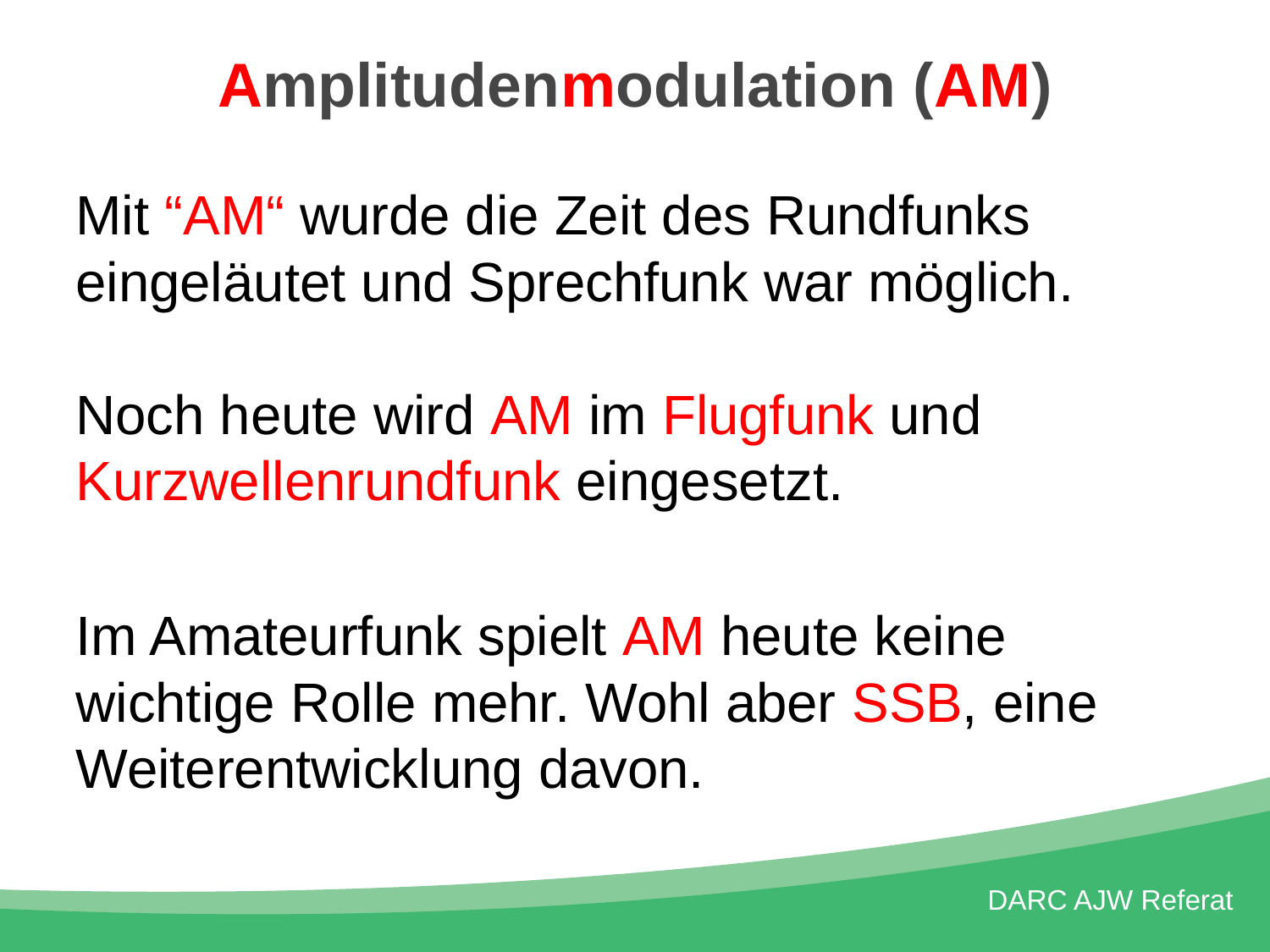

# Amplitudenmodulation (AM)

Mit “AM“ wurde die Zeit des Rundfunks eingeläutet und Sprechfunk war möglich.
Noch heute wird AM im Flugfunk und Kurzwellenrundfunk eingesetzt.

Im Amateurfunk spielt AM heute keine wichtige Rolle mehr. Wohl aber SSB, eine Weiterentwicklung davon.